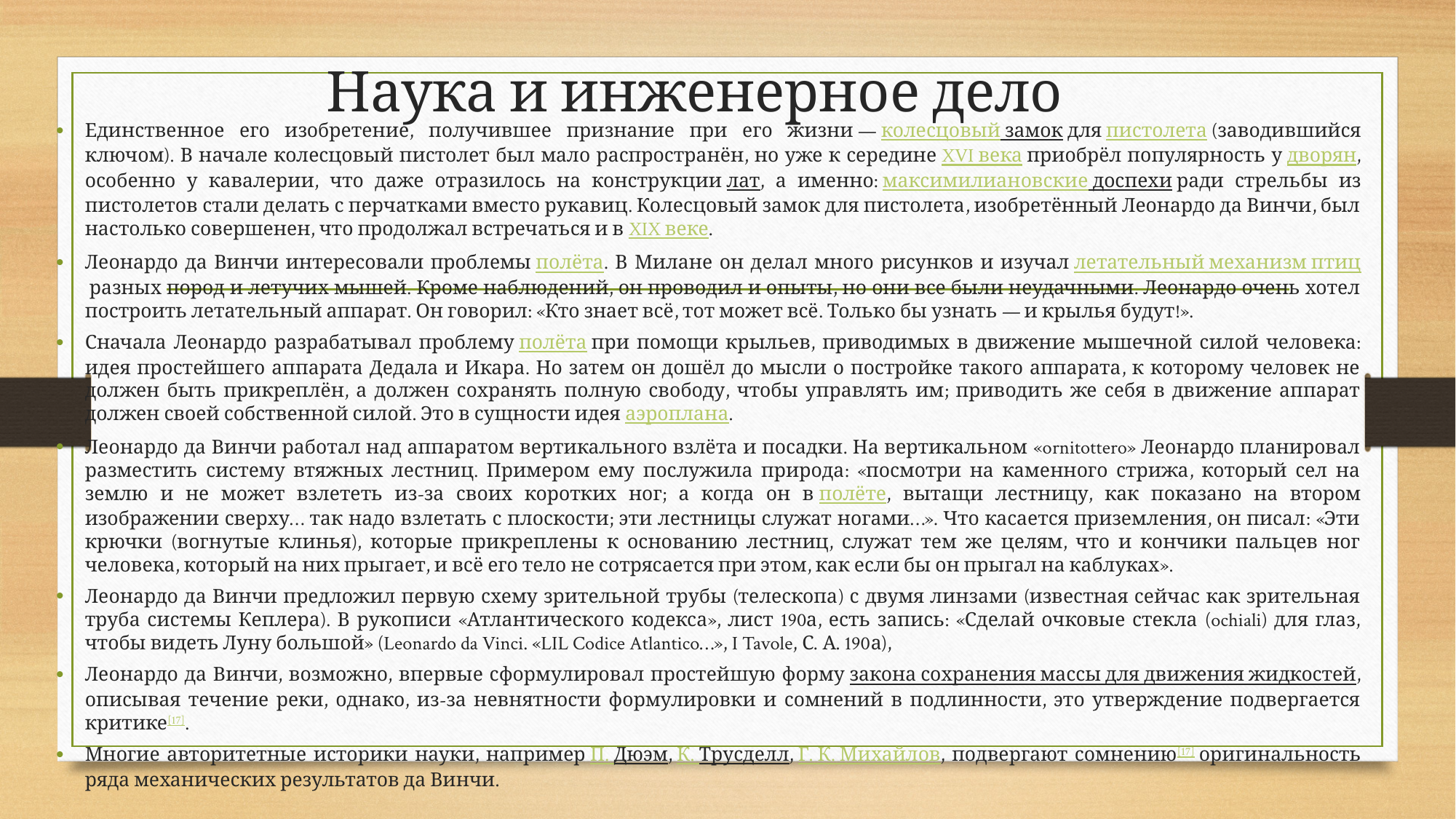

# Наука и инженерное дело
Единственное его изобретение, получившее признание при его жизни — колесцовый замок для пистолета (заводившийся ключом). В начале колесцовый пистолет был мало распространён, но уже к середине XVI века приобрёл популярность у дворян, особенно у кавалерии, что даже отразилось на конструкции лат, а именно: максимилиановские доспехи ради стрельбы из пистолетов стали делать с перчатками вместо рукавиц. Колесцовый замок для пистолета, изобретённый Леонардо да Винчи, был настолько совершенен, что продолжал встречаться и в XIX веке.
Леонардо да Винчи интересовали проблемы полёта. В Милане он делал много рисунков и изучал летательный механизм птиц разных пород и летучих мышей. Кроме наблюдений, он проводил и опыты, но они все были неудачными. Леонардо очень хотел построить летательный аппарат. Он говорил: «Кто знает всё, тот может всё. Только бы узнать — и крылья будут!».
Сначала Леонардо разрабатывал проблему полёта при помощи крыльев, приводимых в движение мышечной силой человека: идея простейшего аппарата Дедала и Икара. Но затем он дошёл до мысли о постройке такого аппарата, к которому человек не должен быть прикреплён, а должен сохранять полную свободу, чтобы управлять им; приводить же себя в движение аппарат должен своей собственной силой. Это в сущности идея аэроплана.
Леонардо да Винчи работал над аппаратом вертикального взлёта и посадки. На вертикальном «ornitottero» Леонардо планировал разместить систему втяжных лестниц. Примером ему послужила природа: «посмотри на каменного стрижа, который сел на землю и не может взлететь из-за своих коротких ног; а когда он в полёте, вытащи лестницу, как показано на втором изображении сверху… так надо взлетать с плоскости; эти лестницы служат ногами…». Что касается приземления, он писал: «Эти крючки (вогнутые клинья), которые прикреплены к основанию лестниц, служат тем же целям, что и кончики пальцев ног человека, который на них прыгает, и всё его тело не сотрясается при этом, как если бы он прыгал на каблуках».
Леонардо да Винчи предложил первую схему зрительной трубы (телескопа) с двумя линзами (известная сейчас как зрительная труба системы Кеплера). В рукописи «Атлантического кодекса», лист 190а, есть запись: «Сделай очковые стекла (ochiali) для глаз, чтобы видеть Луну большой» (Leonardo da Vinci. «LIL Codice Atlantico…», I Tavole, С. А. 190а),
Леонардо да Винчи, возможно, впервые сформулировал простейшую форму закона сохранения массы для движения жидкостей, описывая течение реки, однако, из-за невнятности формулировки и сомнений в подлинности, это утверждение подвергается критике[17].
Многие авторитетные историки науки, например П. Дюэм, К. Трусделл, Г. К. Михайлов, подвергают сомнению[17] оригинальность ряда механических результатов да Винчи.